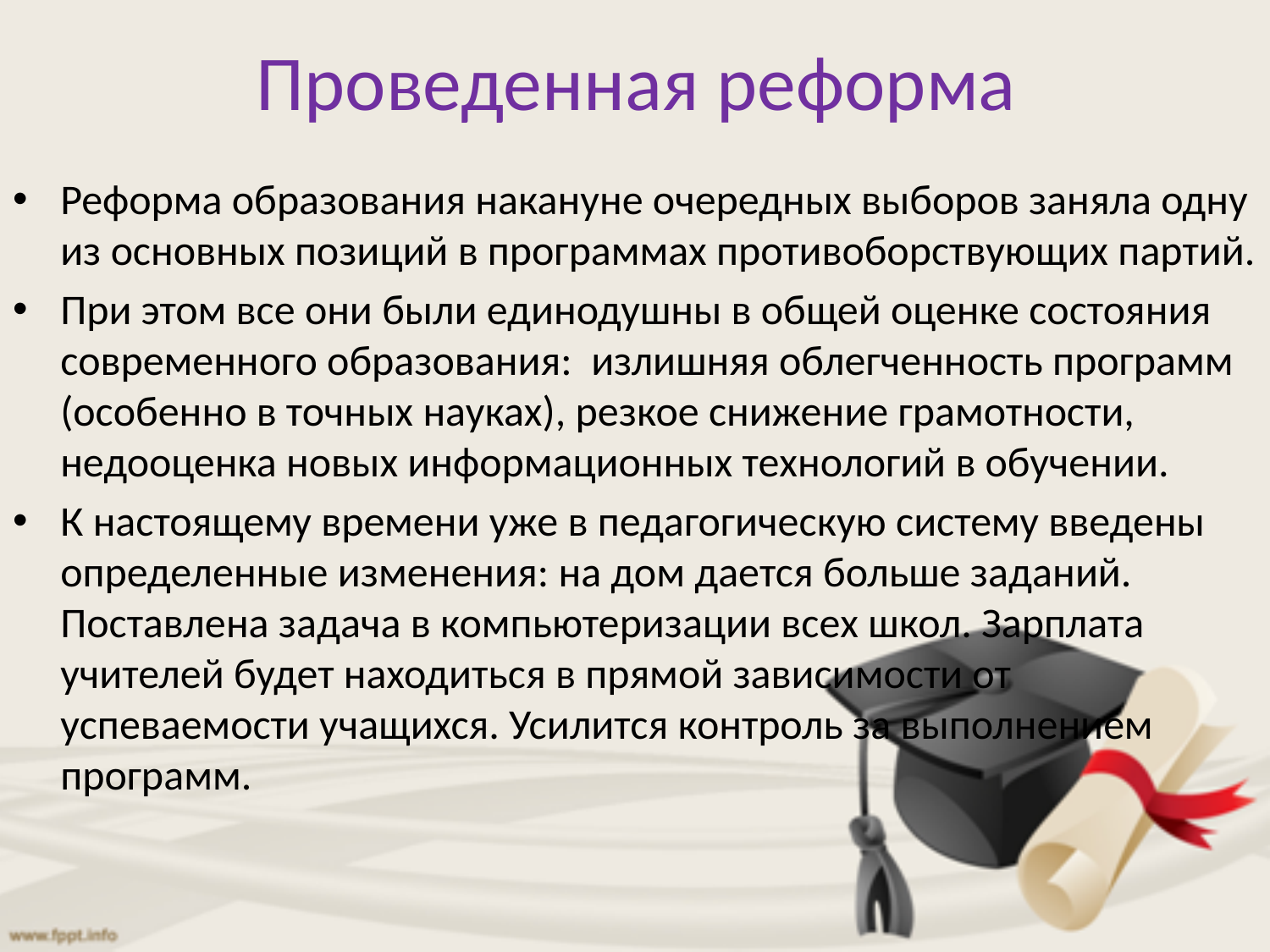

# Проведенная реформа
Реформа образования накануне очередных выборов заняла одну из основных позиций в программах противоборствующих партий.
При этом все они были единодушны в общей оценке состояния современного образования:  излишняя облегченность программ (особенно в точных науках), резкое снижение грамотности, недооценка новых информационных технологий в обучении.
К настоящему времени уже в педагогическую систему введены определенные изменения: на дом дается больше заданий. Поставлена задача в компьютеризации всех школ. Зарплата учителей будет находиться в прямой зависимости от успеваемости учащихся. Усилится контроль за выполнением программ.